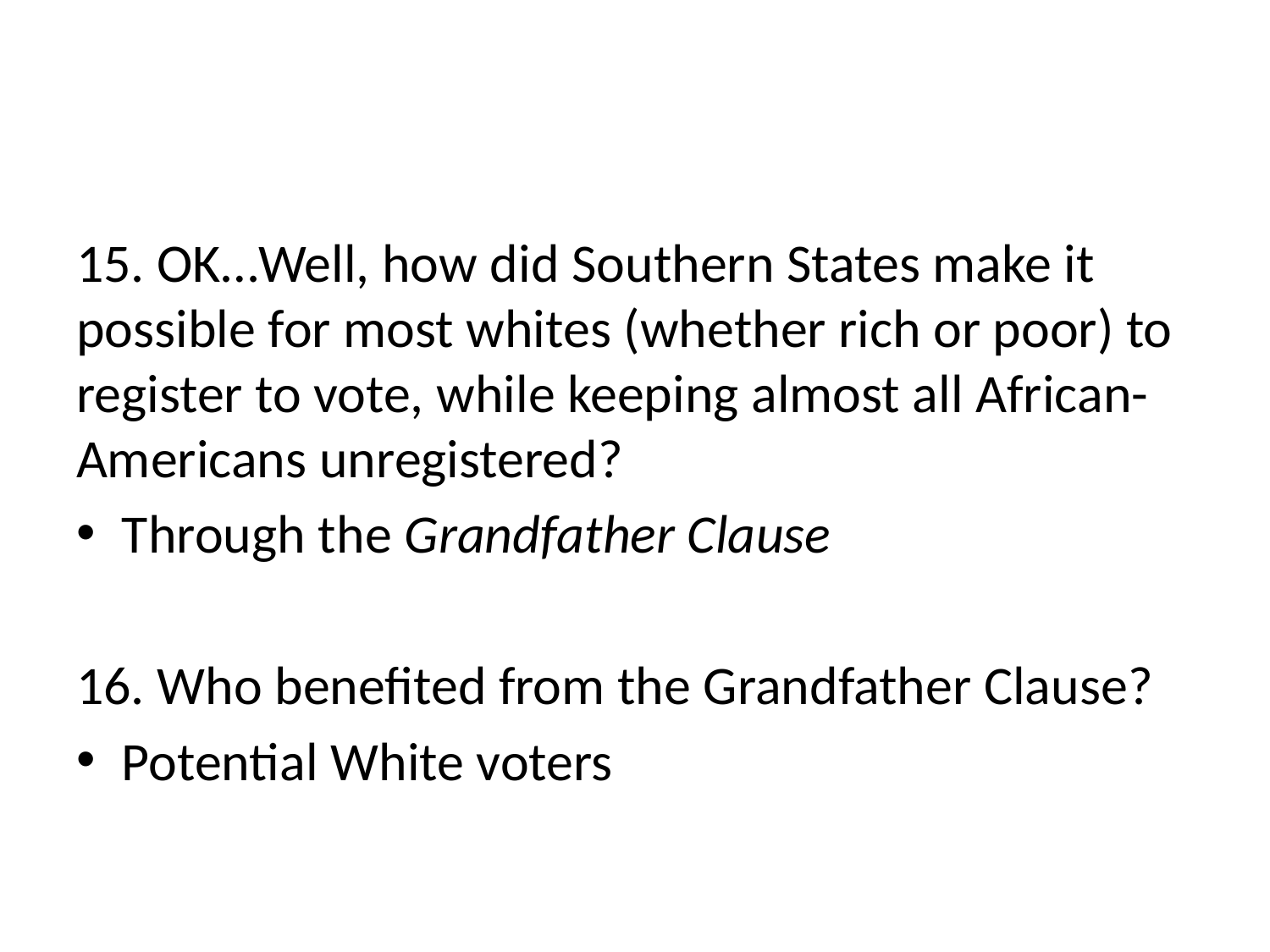

#
15. OK…Well, how did Southern States make it possible for most whites (whether rich or poor) to register to vote, while keeping almost all African-Americans unregistered?
Through the Grandfather Clause

16. Who benefited from the Grandfather Clause?
Potential White voters